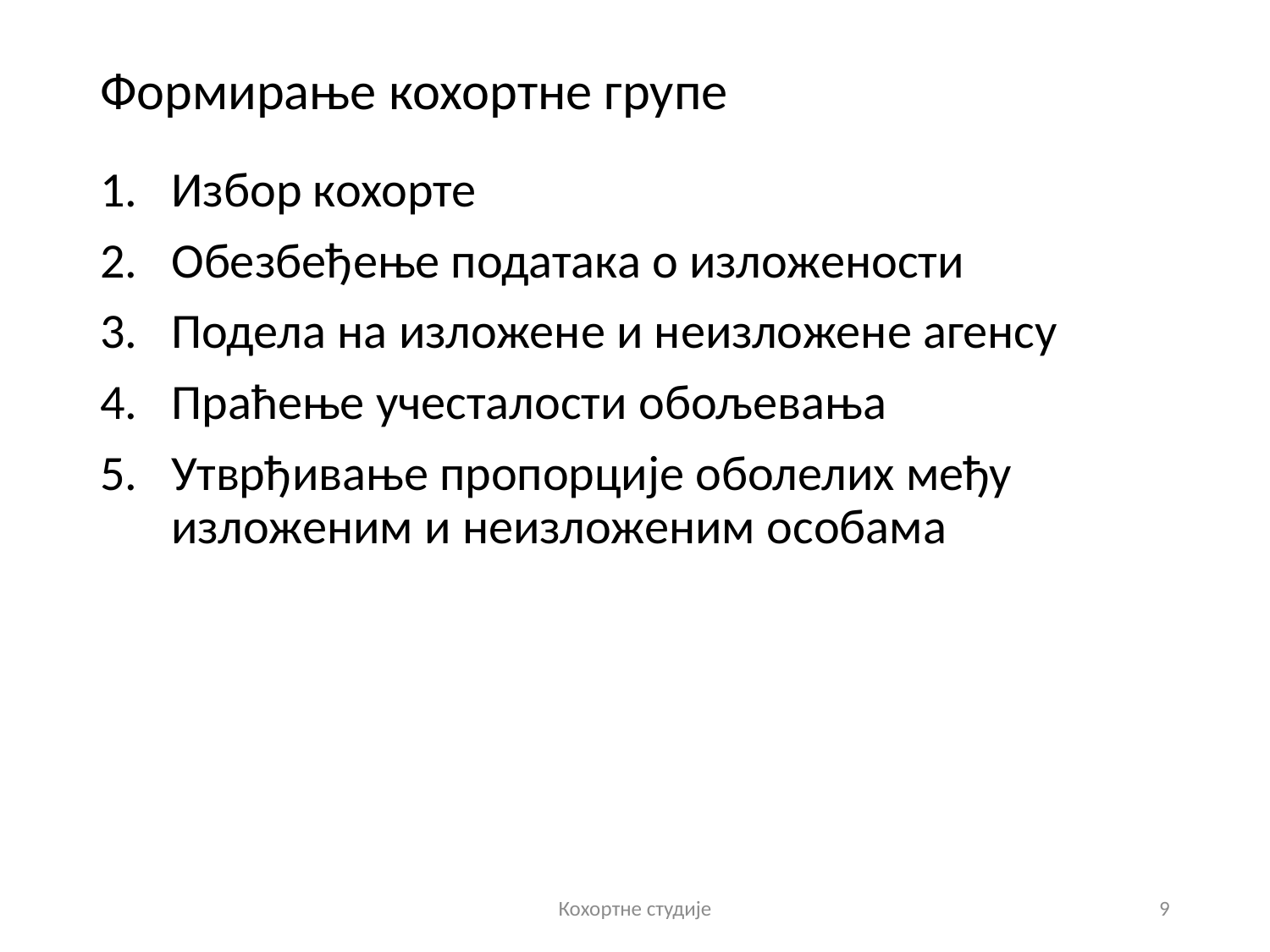

# Формирање кохортне групе
Избор кохорте
Обезбеђење података о изложености
Подела на изложене и неизложене агенсу
Праћење учесталости обољевања
Утврђивање пропорције оболелих међу изложеним и неизложеним особама
Кохортне студије
9